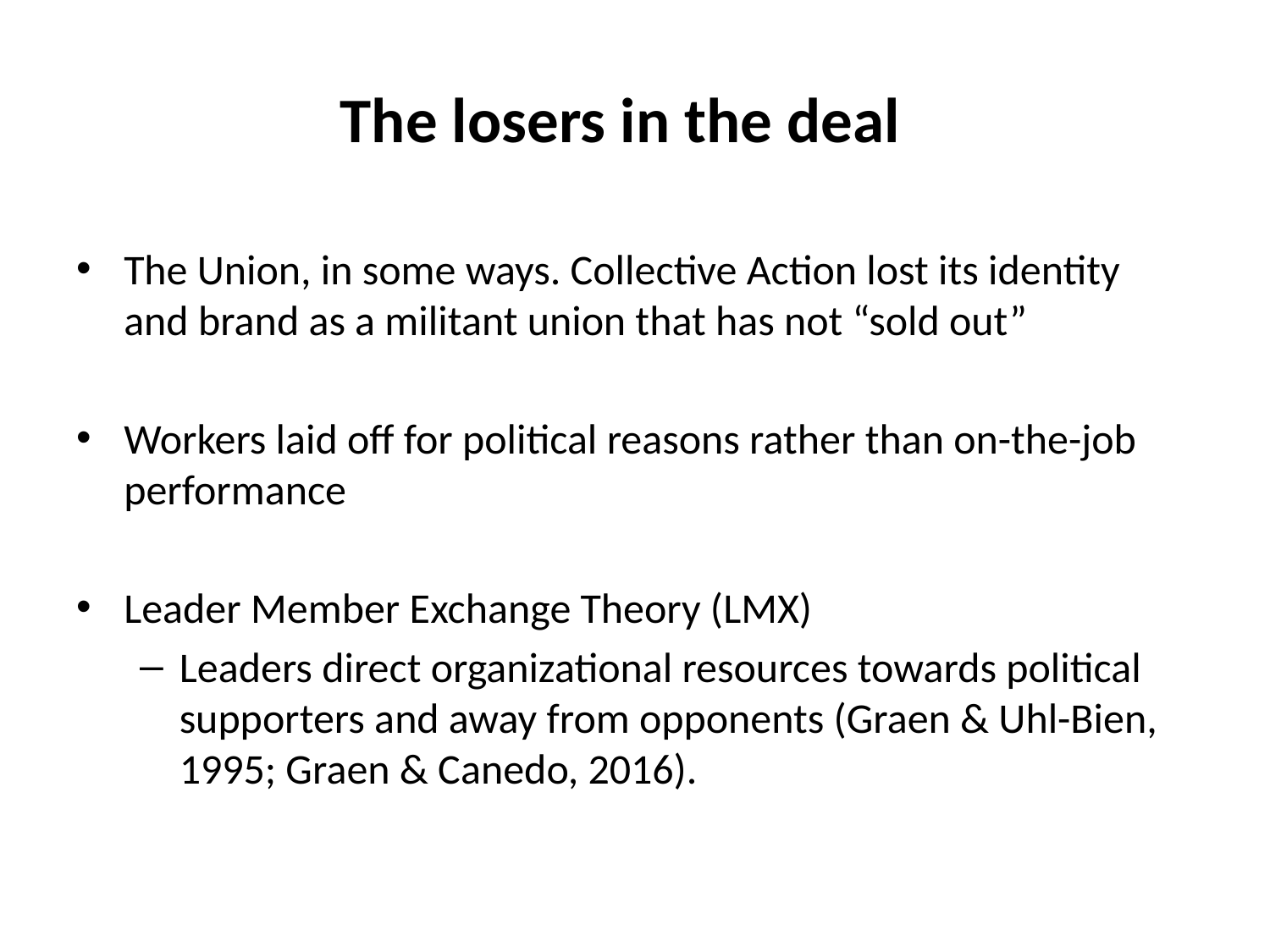

# The losers in the deal?
The Union, in some ways. Collective Action lost its identity and brand as a militant union that has not “sold out”

Workers laid off for political reasons rather than on-the-job performance

Leader Member Exchange Theory (LMX)
Leaders direct organizational resources towards political supporters and away from opponents (Graen & Uhl-Bien, 1995; Graen & Canedo, 2016).